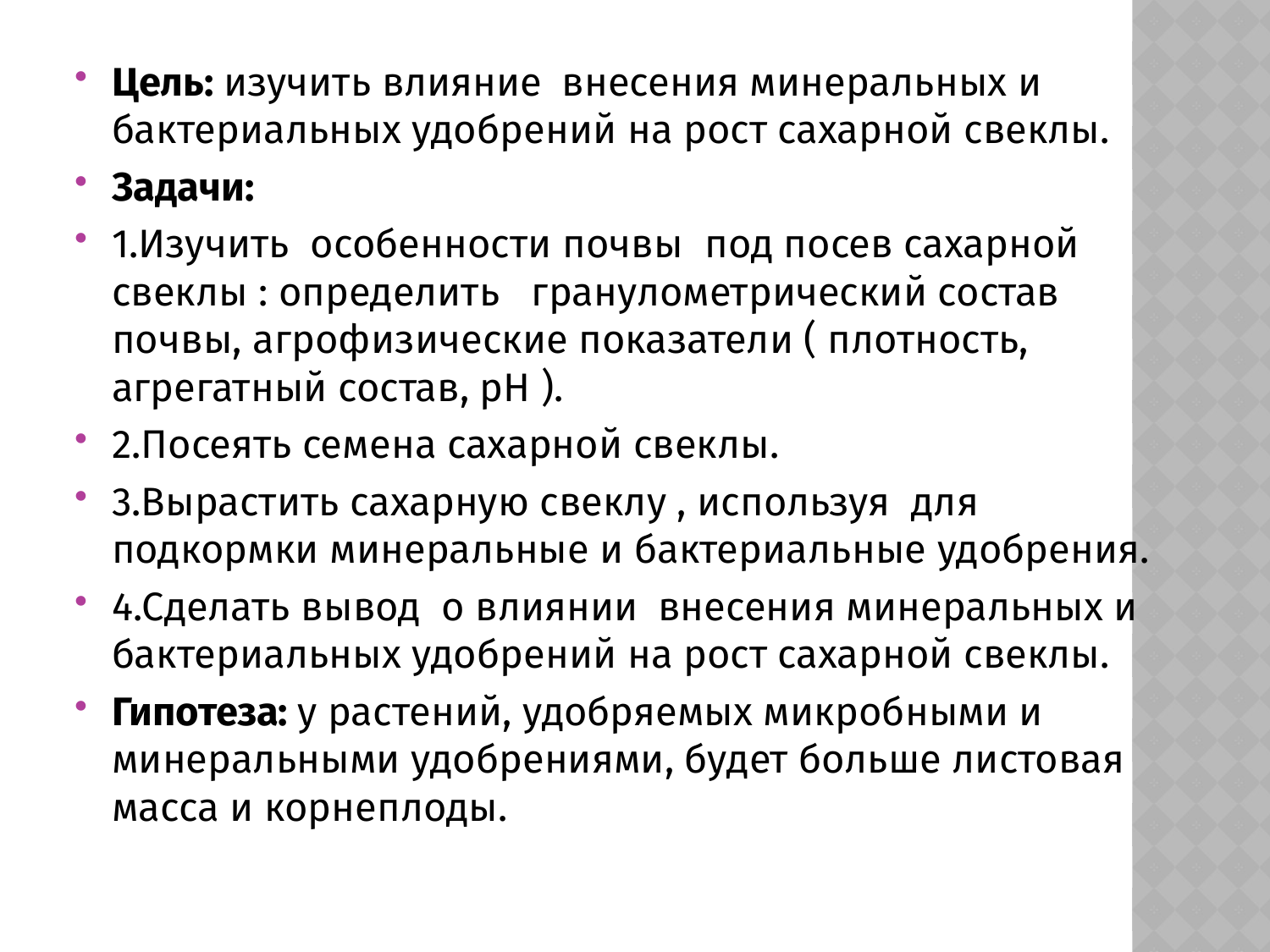

#
Цель: изучить влияние  внесения минеральных и бактериальных удобрений на рост сахарной свеклы.
Задачи:
1.Изучить  особенности почвы  под посев сахарной свеклы : определить   гранулометрический состав почвы, агрофизические показатели ( плотность, агрегатный состав, рН ).
2.Посеять семена сахарной свеклы.
3.Вырастить сахарную свеклу , используя  для подкормки минеральные и бактериальные удобрения.
4.Сделать вывод  о влиянии  внесения минеральных и бактериальных удобрений на рост сахарной свеклы.
Гипотеза: у растений, удобряемых микробными и минеральными удобрениями, будет больше листовая масса и корнеплоды.